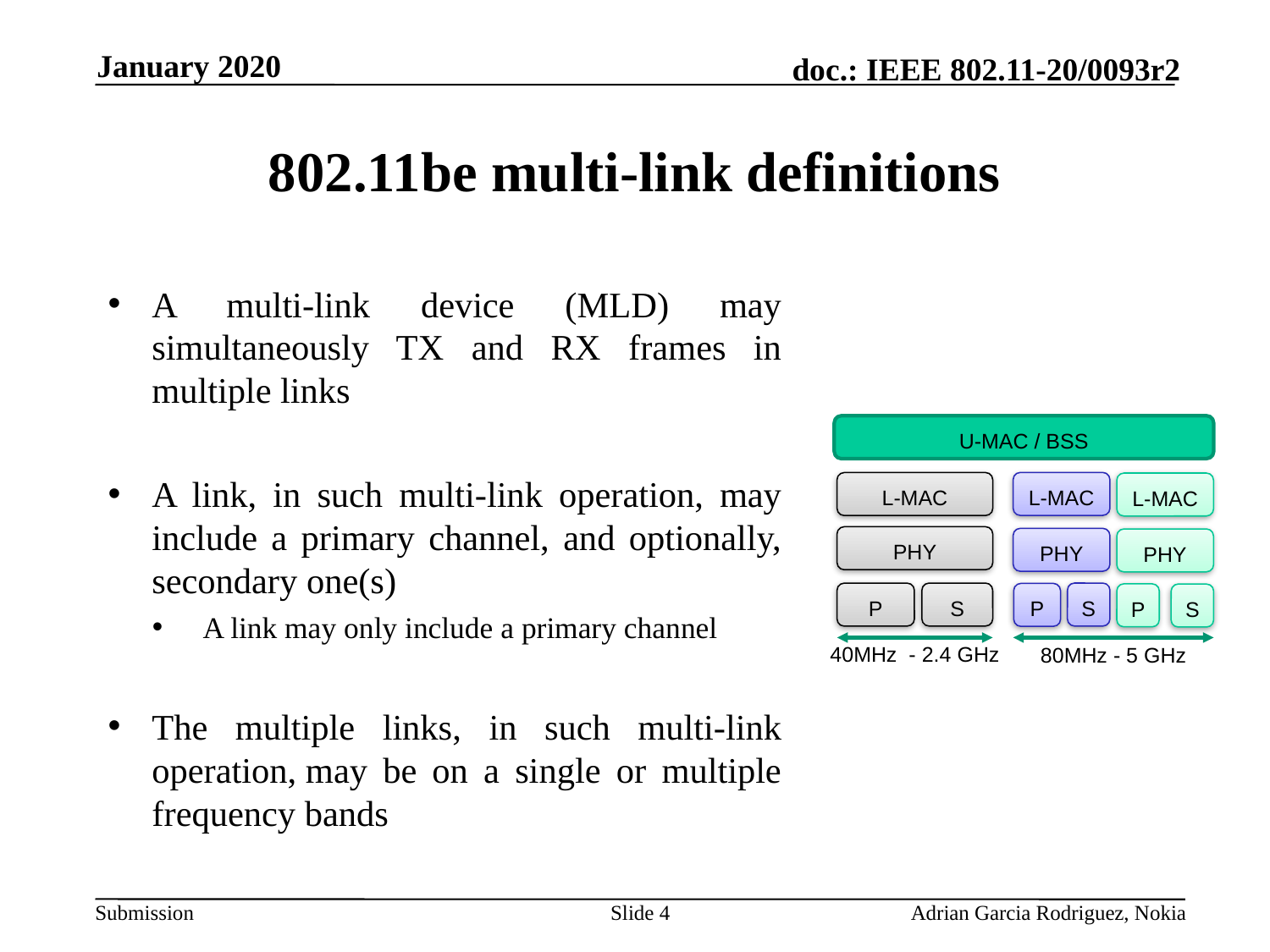

January 2020
# 802.11be multi-link definitions
A multi-link device (MLD) may simultaneously TX and RX frames in multiple links

A link, in such multi-link operation, may include a primary channel, and optionally, secondary one(s)
A link may only include a primary channel

The multiple links, in such multi-link operation, may be on a single or multiple frequency bands

U-MAC / BSS
L-MAC
L-MAC
L-MAC
PHY
PHY
PHY
S
S
P
P
P
S
40MHz  - 2.4 GHz
80MHz - 5 GHz
Slide 4
Adrian Garcia Rodriguez, Nokia